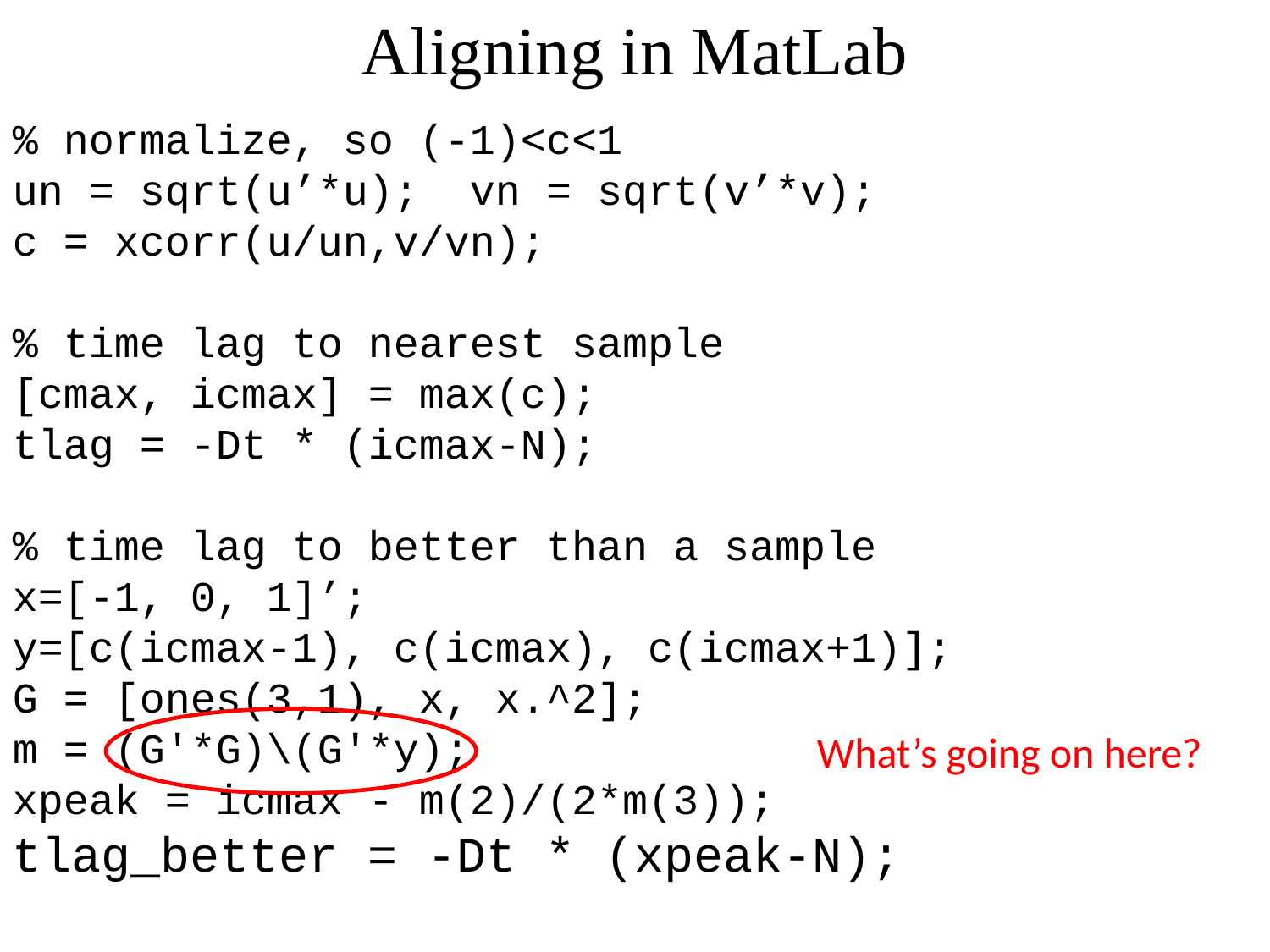

# Aligning in MatLab
% normalize, so (-1)<c<1
un = sqrt(u’*u);  vn = sqrt(v’*v);
c = xcorr(u/un,v/vn);

% time lag to nearest sample
[cmax, icmax] = max(c);
tlag = -Dt * (icmax-N);

% time lag to better than a sample
x=[-1, 0, 1]’;
y=[c(icmax-1), c(icmax), c(icmax+1)];
G = [ones(3,1), x, x.^2];
m = (G'*G)\(G'*y);
xpeak = icmax - m(2)/(2*m(3));
tlag_better = -Dt * (xpeak-N);

What’s going on here?